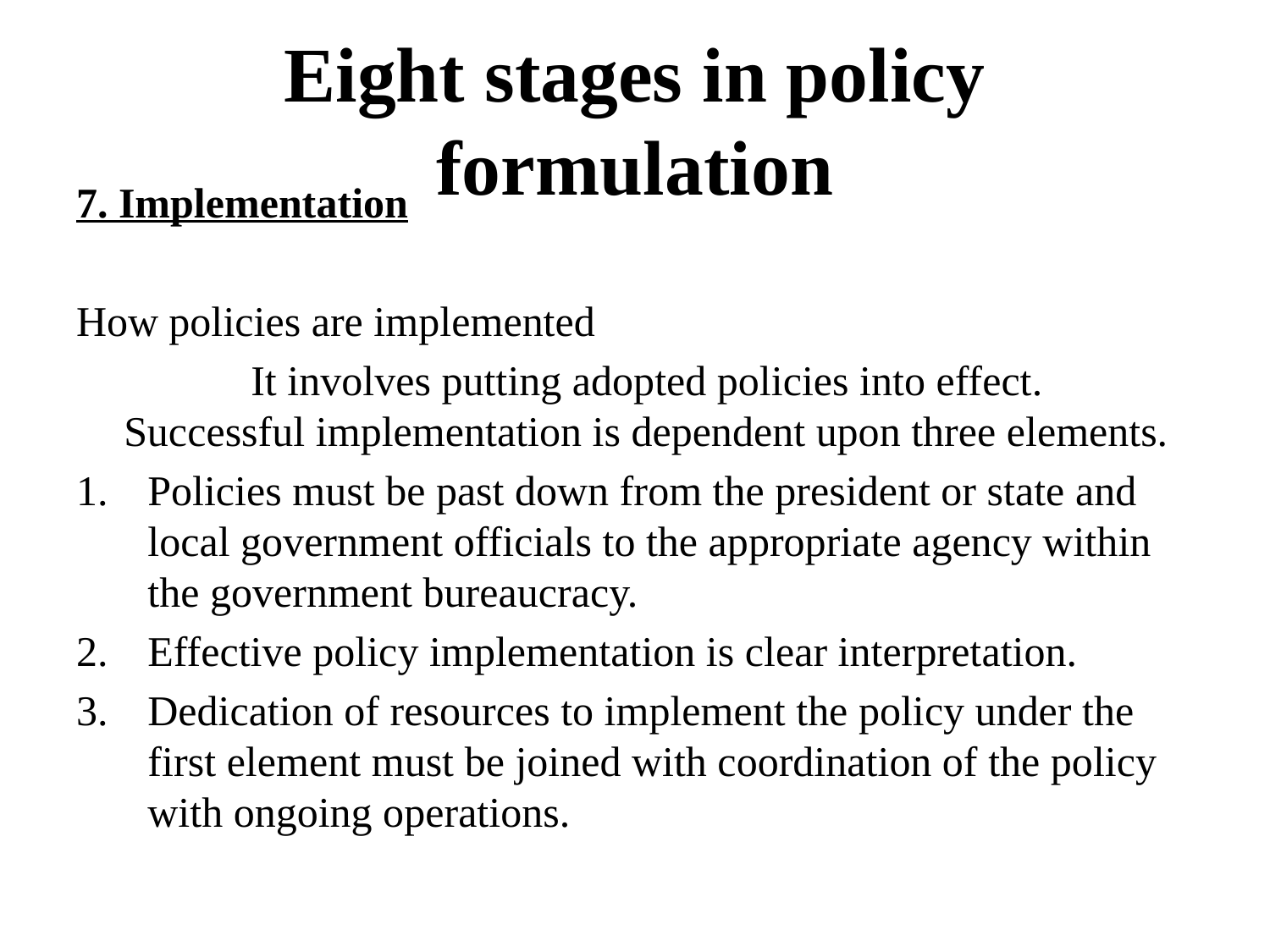

# Eight stages in policy formulation
7. Implementation

How policies are implemented
		It involves putting adopted policies into effect. Successful implementation is dependent upon three elements.
Policies must be past down from the president or state and local government officials to the appropriate agency within the government bureaucracy.
Effective policy implementation is clear interpretation.
Dedication of resources to implement the policy under the first element must be joined with coordination of the policy with ongoing operations.